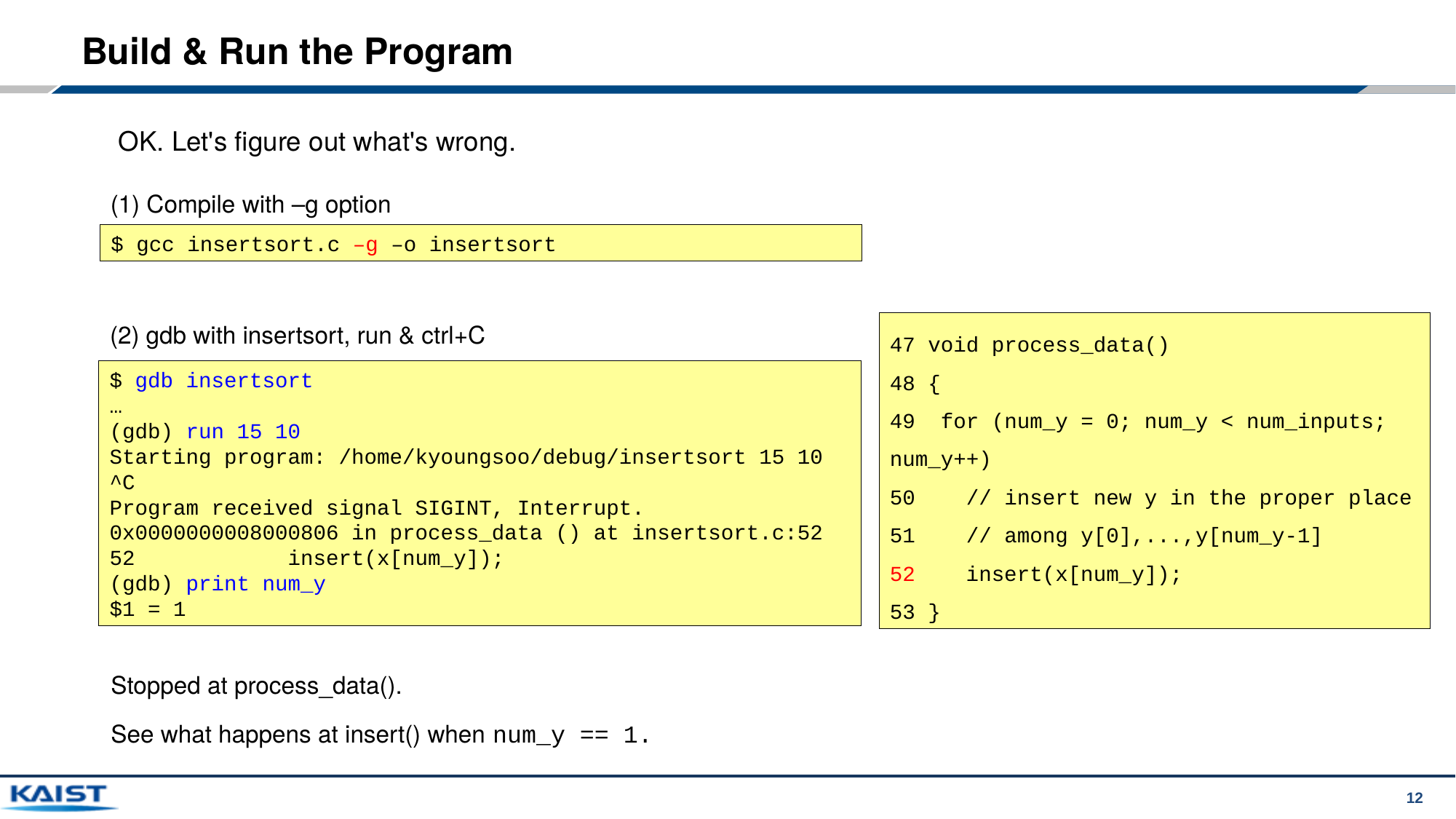

# Build & Run the Program
OK. Let's figure out what's wrong.
(1) Compile with –g option
$ gcc insertsort.c –g –o insertsort
(2) gdb with insertsort, run & ctrl+C
47 void process_data()
48 {
49  for (num_y = 0; num_y < num_inputs; num_y++)
50    // insert new y in the proper place
51    // among y[0],...,y[num_y-1]
52    insert(x[num_y]);
53 }
$ gdb insertsort
…
(gdb) run 15 10
Starting program: /home/kyoungsoo/debug/insertsort 15 10
^C
Program received signal SIGINT, Interrupt.
0x0000000008000806 in process_data () at insertsort.c:52
52            insert(x[num_y]);
(gdb) print num_y
$1 = 1
Stopped at process_data().
See what happens at insert() when num_y == 1.